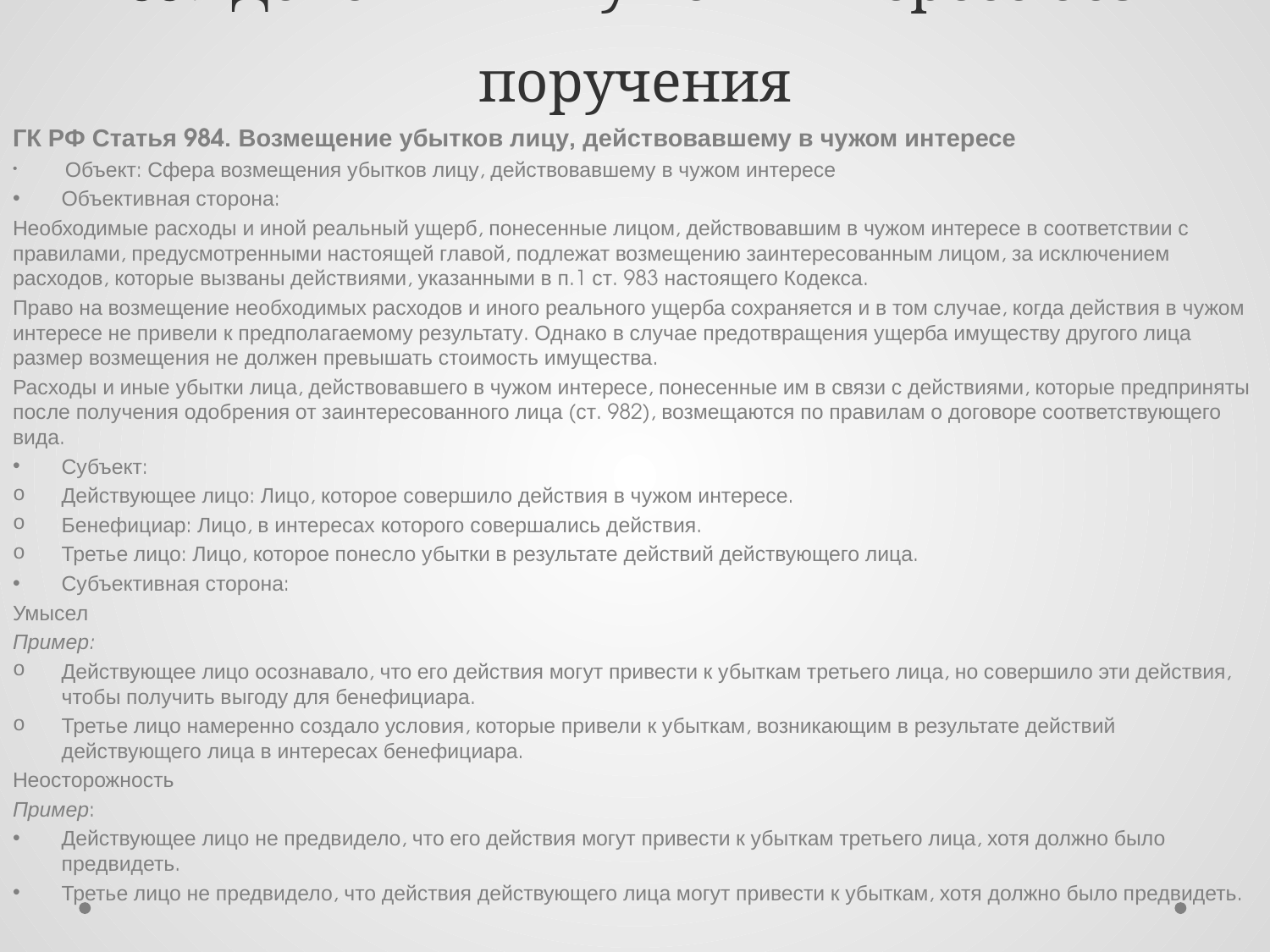

# 55.  Действия в чужом интересе без поручения
ГК РФ Статья 984. Возмещение убытков лицу, действовавшему в чужом интересе
 Объект: Сфера возмещения убытков лицу, действовавшему в чужом интересе
Объективная сторона:
Необходимые расходы и иной реальный ущерб, понесенные лицом, действовавшим в чужом интересе в соответствии с правилами, предусмотренными настоящей главой, подлежат возмещению заинтересованным лицом, за исключением расходов, которые вызваны действиями, указанными в п.1 ст. 983 настоящего Кодекса.
Право на возмещение необходимых расходов и иного реального ущерба сохраняется и в том случае, когда действия в чужом интересе не привели к предполагаемому результату. Однако в случае предотвращения ущерба имуществу другого лица размер возмещения не должен превышать стоимость имущества.
Расходы и иные убытки лица, действовавшего в чужом интересе, понесенные им в связи с действиями, которые предприняты после получения одобрения от заинтересованного лица (ст. 982), возмещаются по правилам о договоре соответствующего вида.
Субъект:
Действующее лицо: Лицо, которое совершило действия в чужом интересе.
Бенефициар: Лицо, в интересах которого совершались действия.
Третье лицо: Лицо, которое понесло убытки в результате действий действующего лица.
Субъективная сторона:
Умысел
Пример:
Действующее лицо осознавало, что его действия могут привести к убыткам третьего лица, но совершило эти действия, чтобы получить выгоду для бенефициара.
Третье лицо намеренно создало условия, которые привели к убыткам, возникающим в результате действий действующего лица в интересах бенефициара.
Неосторожность
Пример:
Действующее лицо не предвидело, что его действия могут привести к убыткам третьего лица, хотя должно было предвидеть.
Третье лицо не предвидело, что действия действующего лица могут привести к убыткам, хотя должно было предвидеть.